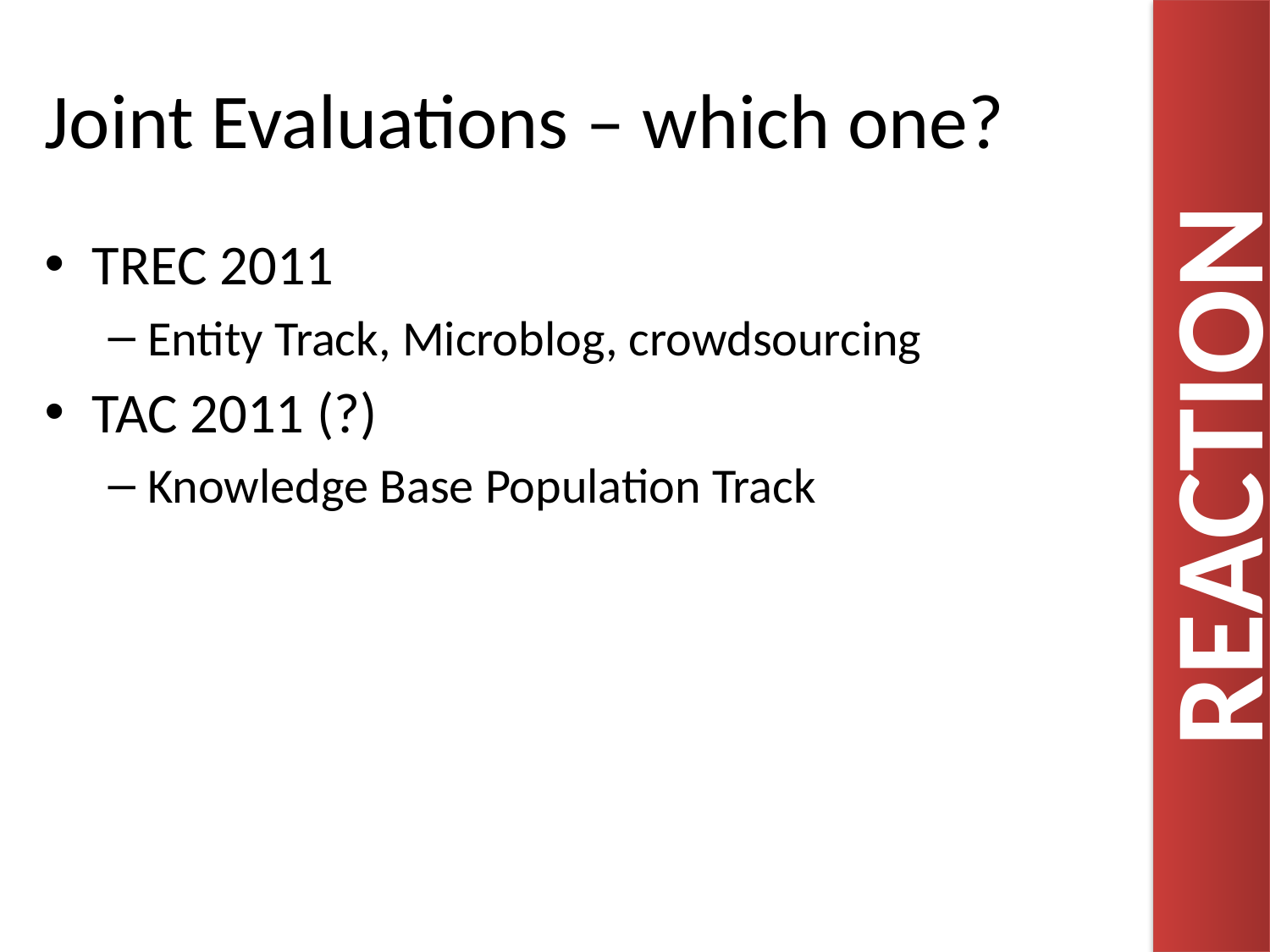

# Joint Evaluations – which one?
TREC 2011
Entity Track, Microblog, crowdsourcing
TAC 2011 (?)
Knowledge Base Population Track